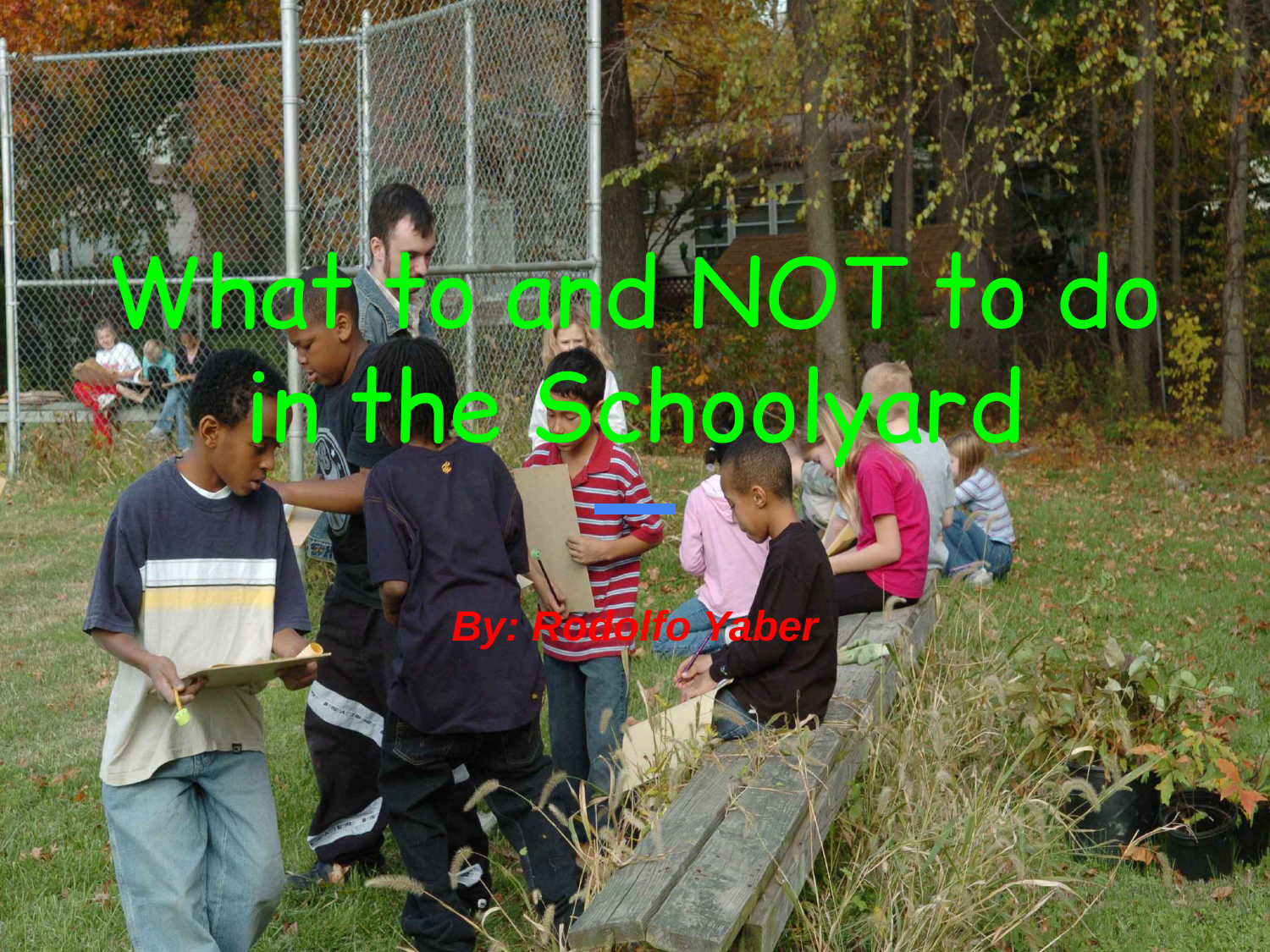

# What to and NOT to do in the Schoolyard
By: Rodolfo Yaber